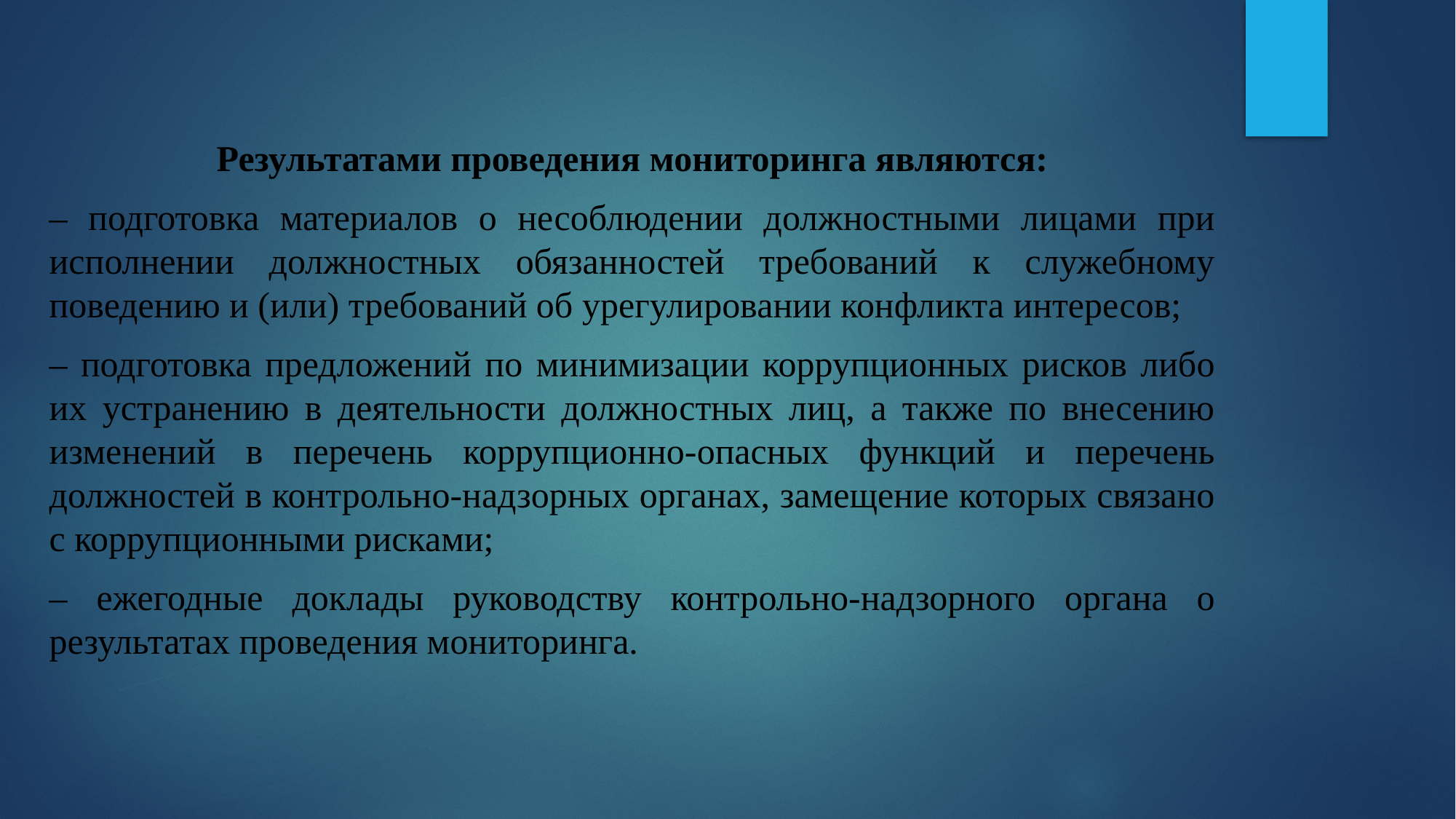

Результатами проведения мониторинга являются:
– подготовка материалов о несоблюдении должностными лицами при исполнении должностных обязанностей требований к служебному поведению и (или) требований об урегулировании конфликта интересов;
– подготовка предложений по минимизации коррупционных рисков либо их устранению в деятельности должностных лиц, а также по внесению изменений в перечень коррупционно-опасных функций и перечень должностей в контрольно-надзорных органах, замещение которых связано с коррупционными рисками;
– ежегодные доклады руководству контрольно-надзорного органа о результатах проведения мониторинга.